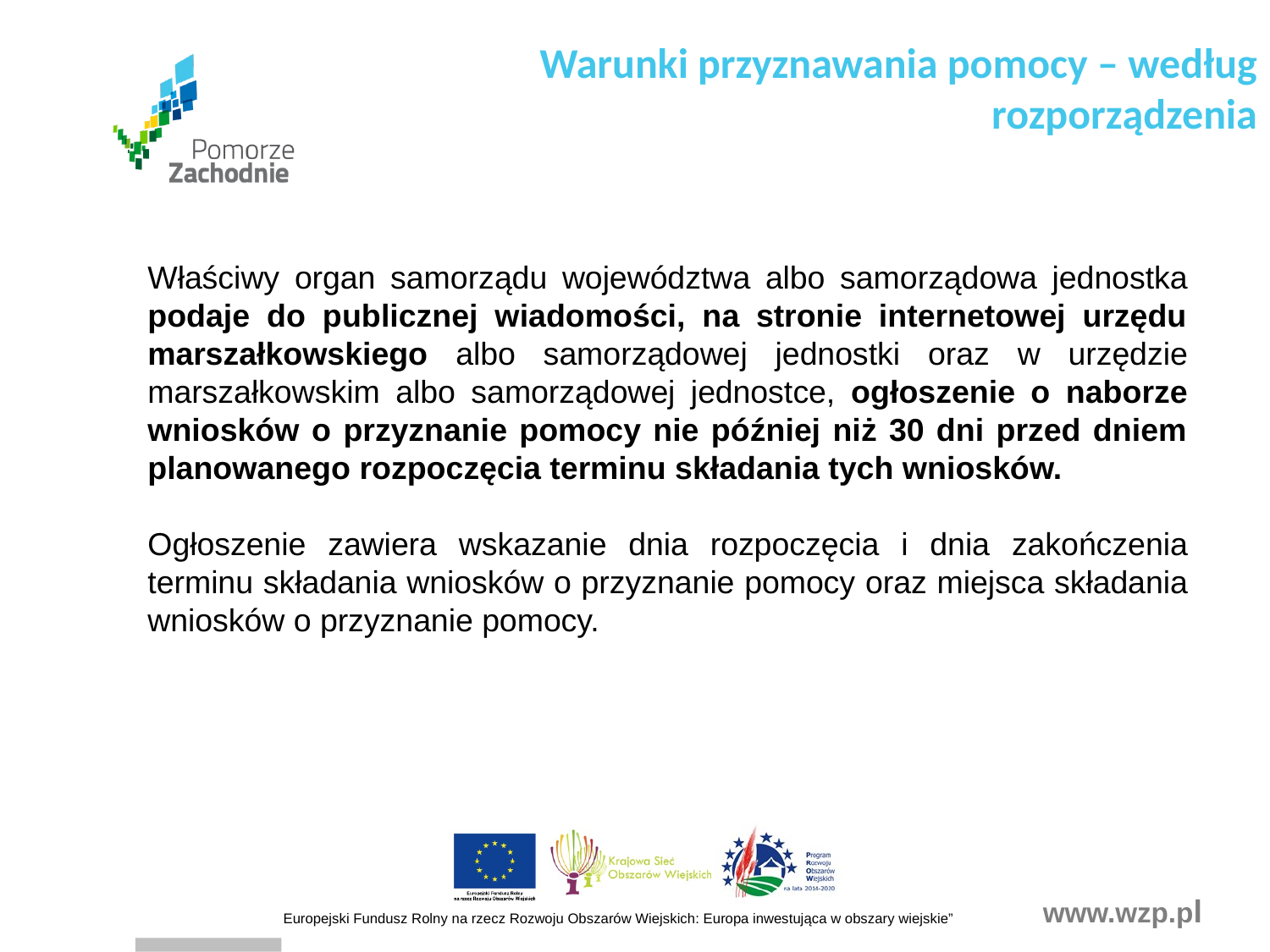

Warunki przyznawania pomocy – według rozporządzenia

Właściwy organ samorządu województwa albo samorządowa jednostka podaje do publicznej wiadomości, na stronie internetowej urzędu marszałkowskiego albo samorządowej jednostki oraz w urzędzie marszałkowskim albo samorządowej jednostce, ogłoszenie o naborze wniosków o przyznanie pomocy nie później niż 30 dni przed dniem planowanego rozpoczęcia terminu składania tych wniosków.

Ogłoszenie zawiera wskazanie dnia rozpoczęcia i dnia zakończenia terminu składania wniosków o przyznanie pomocy oraz miejsca składania wniosków o przyznanie pomocy.